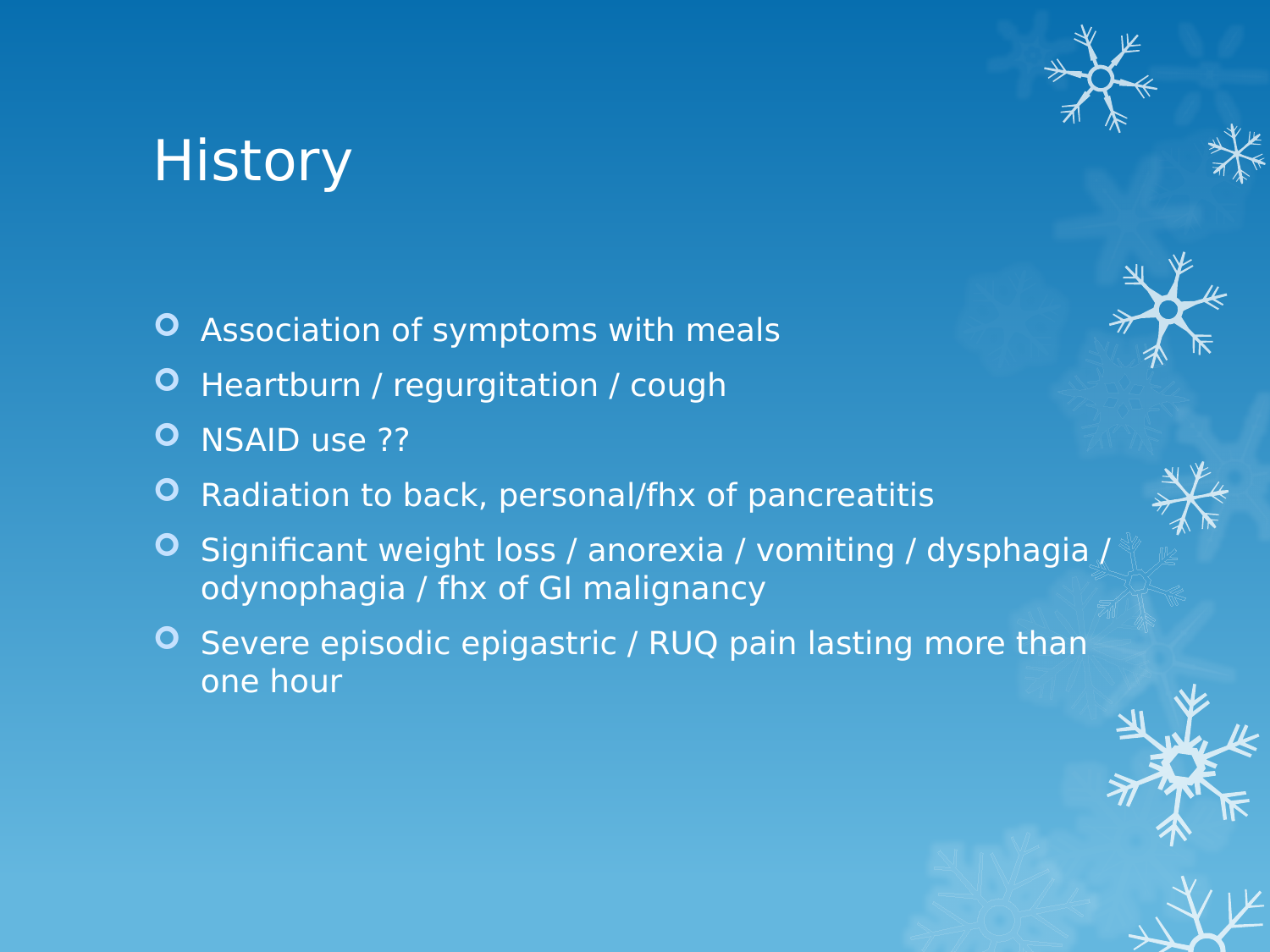

# History
Association of symptoms with meals
Heartburn / regurgitation / cough
NSAID use ??
Radiation to back, personal/fhx of pancreatitis
Significant weight loss / anorexia / vomiting / dysphagia / odynophagia / fhx of GI malignancy
Severe episodic epigastric / RUQ pain lasting more than one hour